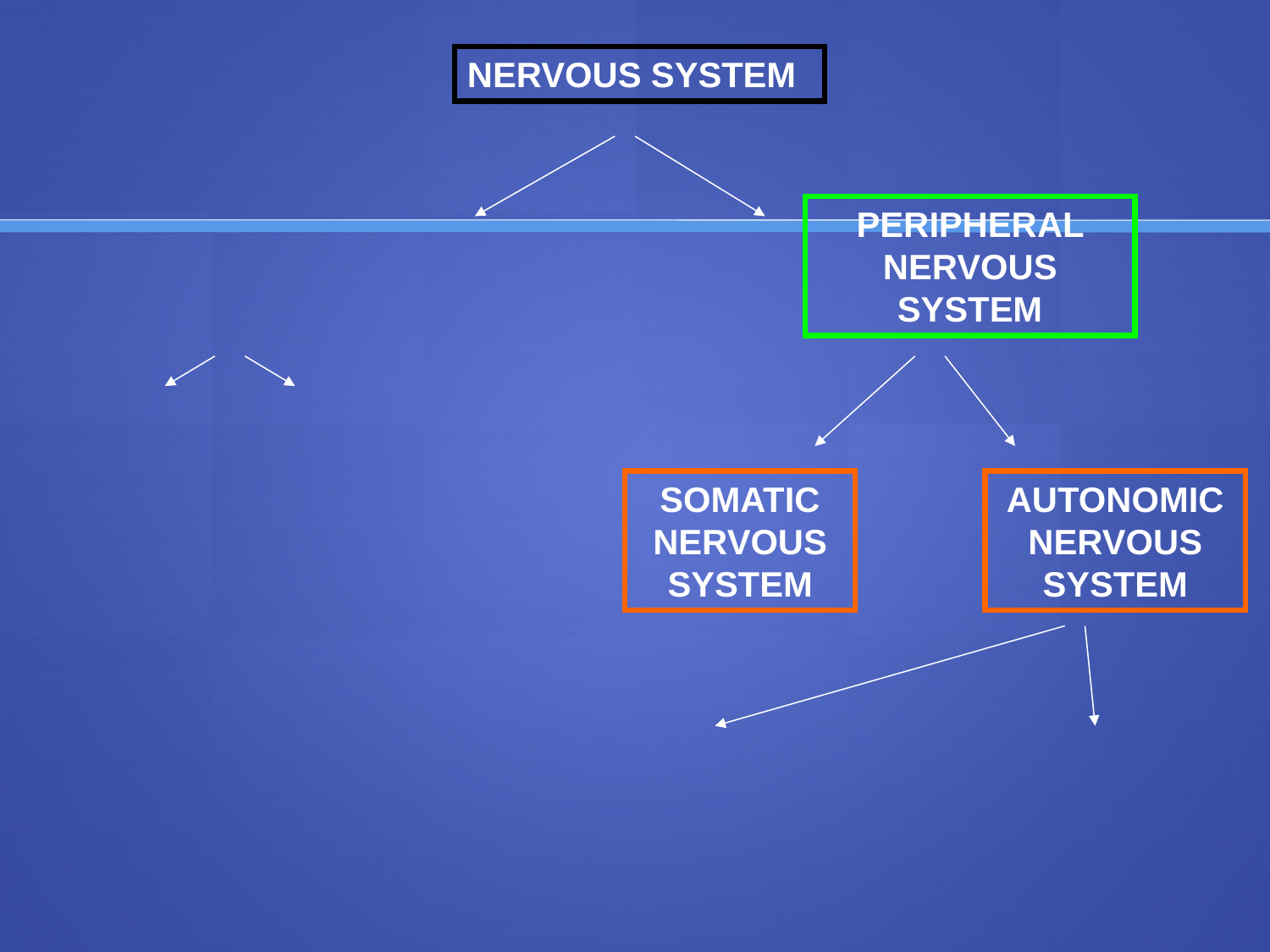

NERVOUS SYSTEM

PERIPHERAL NERVOUS SYSTEM

SOMATIC NERVOUS SYSTEM
AUTONOMIC NERVOUS SYSTEM